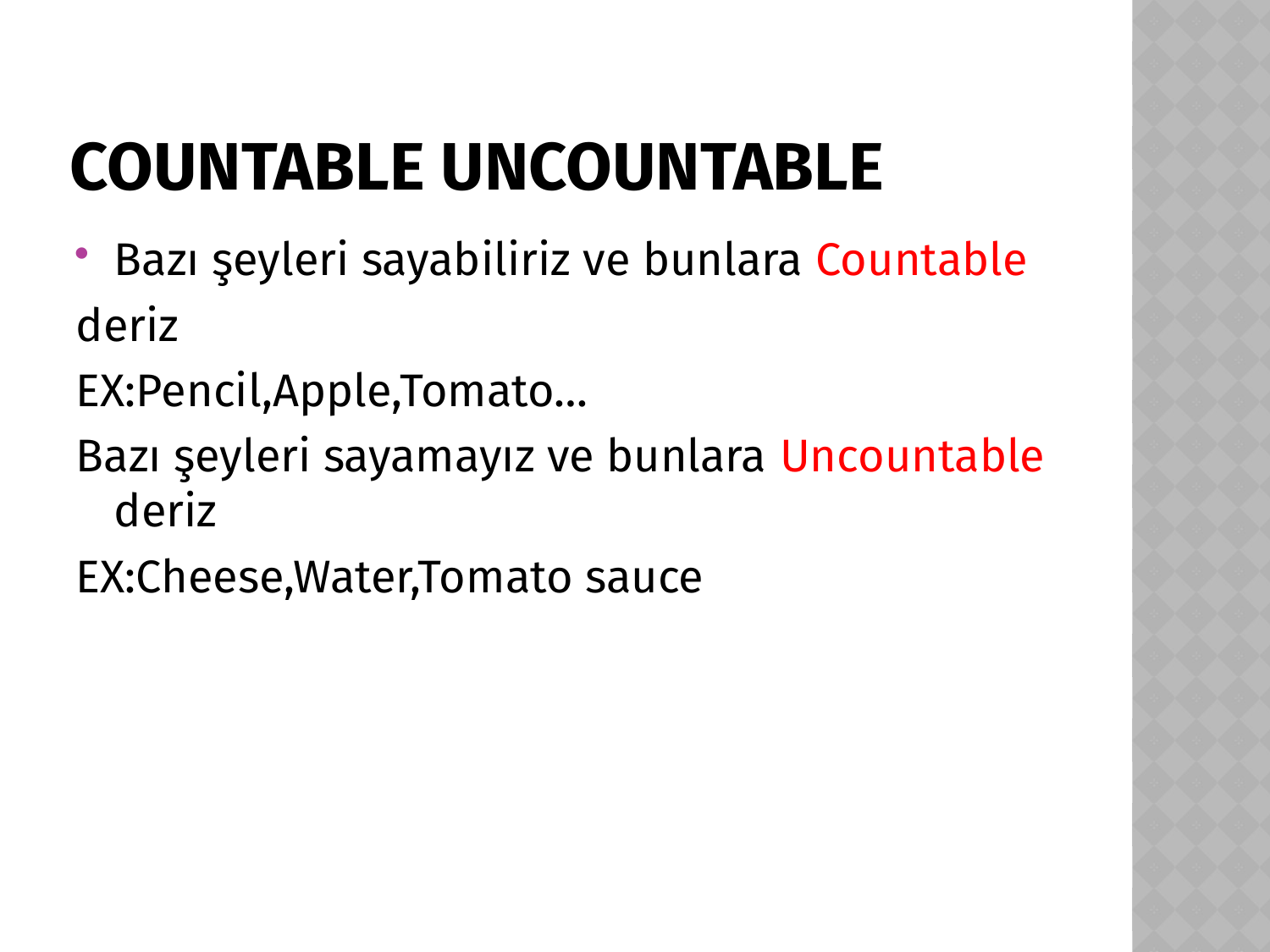

# COUNTABLE UNCOUNTABLE
Bazı şeyleri sayabiliriz ve bunlara Countable
deriz
EX:Pencil,Apple,Tomato…
Bazı şeyleri sayamayız ve bunlara Uncountable deriz
EX:Cheese,Water,Tomato sauce